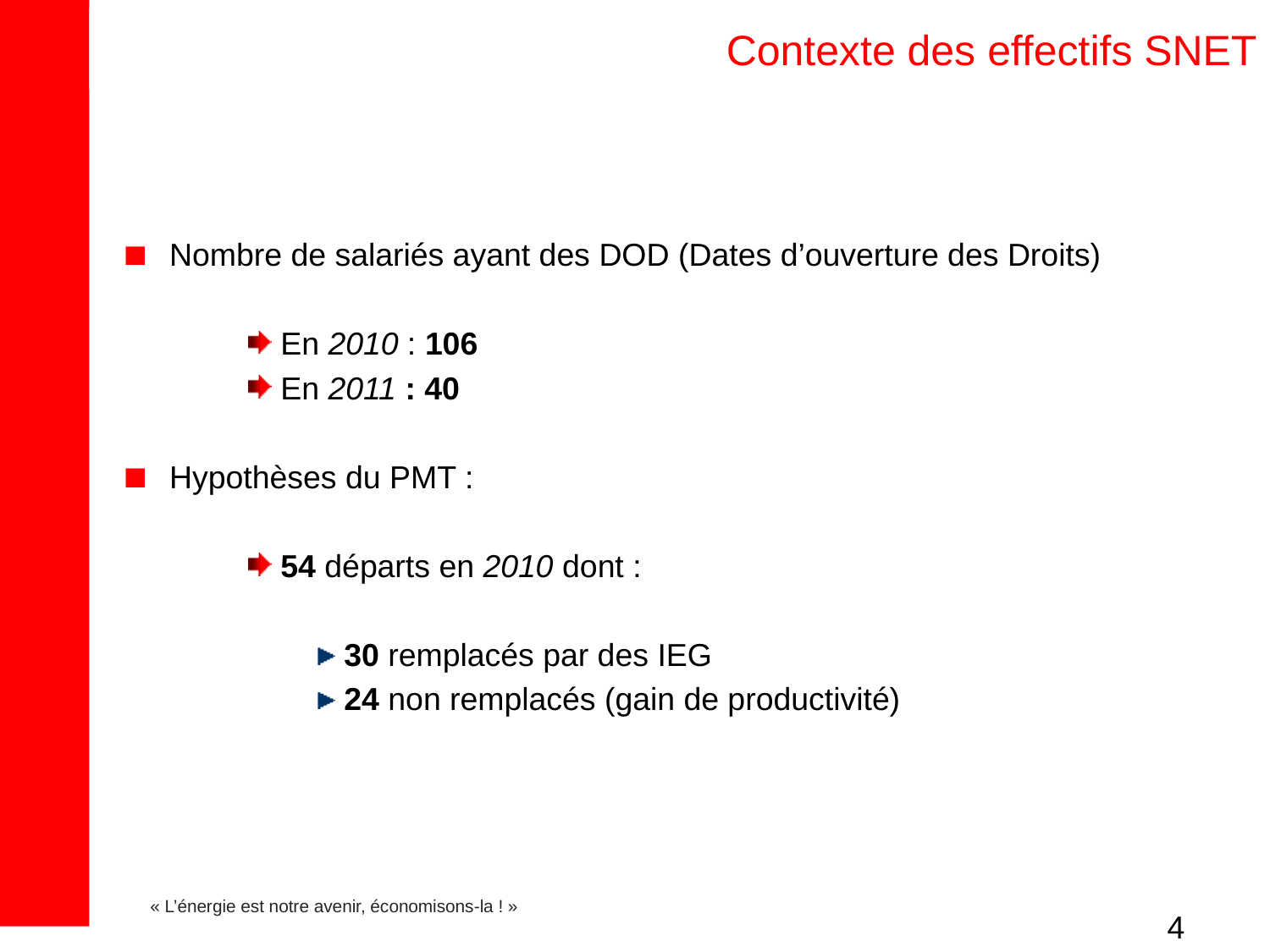

# Contexte des effectifs SNET
Nombre de salariés ayant des DOD (Dates d’ouverture des Droits)

En 2010 : 106
En 2011 : 40

Hypothèses du PMT :

54 départs en 2010 dont :

30 remplacés par des IEG
24 non remplacés (gain de productivité)
4